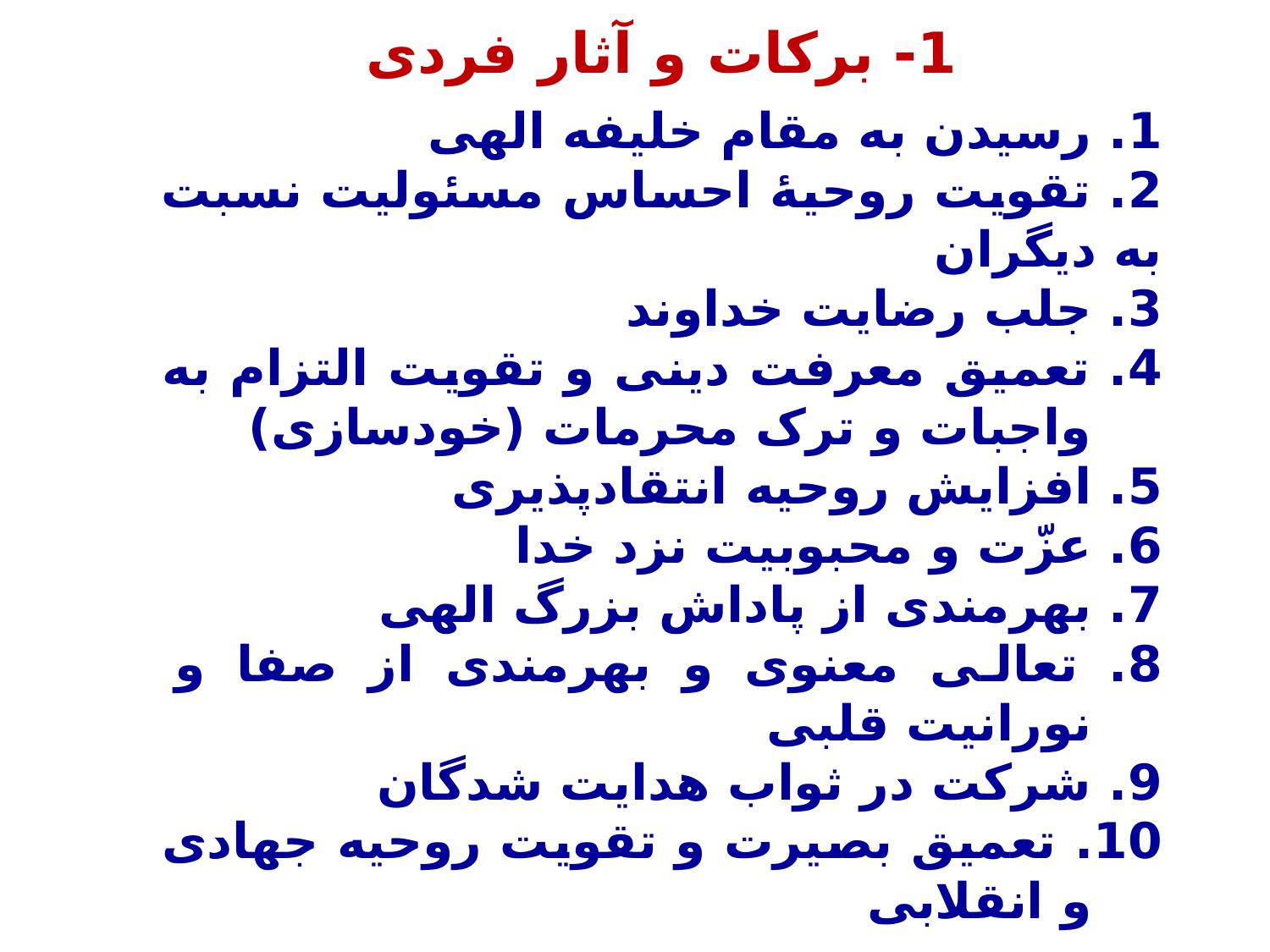

1- برکات و آثار فردی

1. رسیدن به مقام خلیفه الهی
2. تقویت روحیۀ احساس مسئولیت نسبت به دیگران
3. جلب رضایت خداوند
4. تعمیق معرفت دینی و تقویت التزام به واجبات و ترک محرمات (خودسازی)
5. افزایش روحیه انتقادپذیری
6. عزّت و محبوبیت نزد خدا
7. بهرمندی از پاداش بزرگ الهی
8. تعالی معنوی و بهرمندی از صفا و نورانیت قلبی
9. شرکت در ثواب هدایت شدگان
10. تعمیق بصیرت و تقویت روحیه جهادی و انقلابی